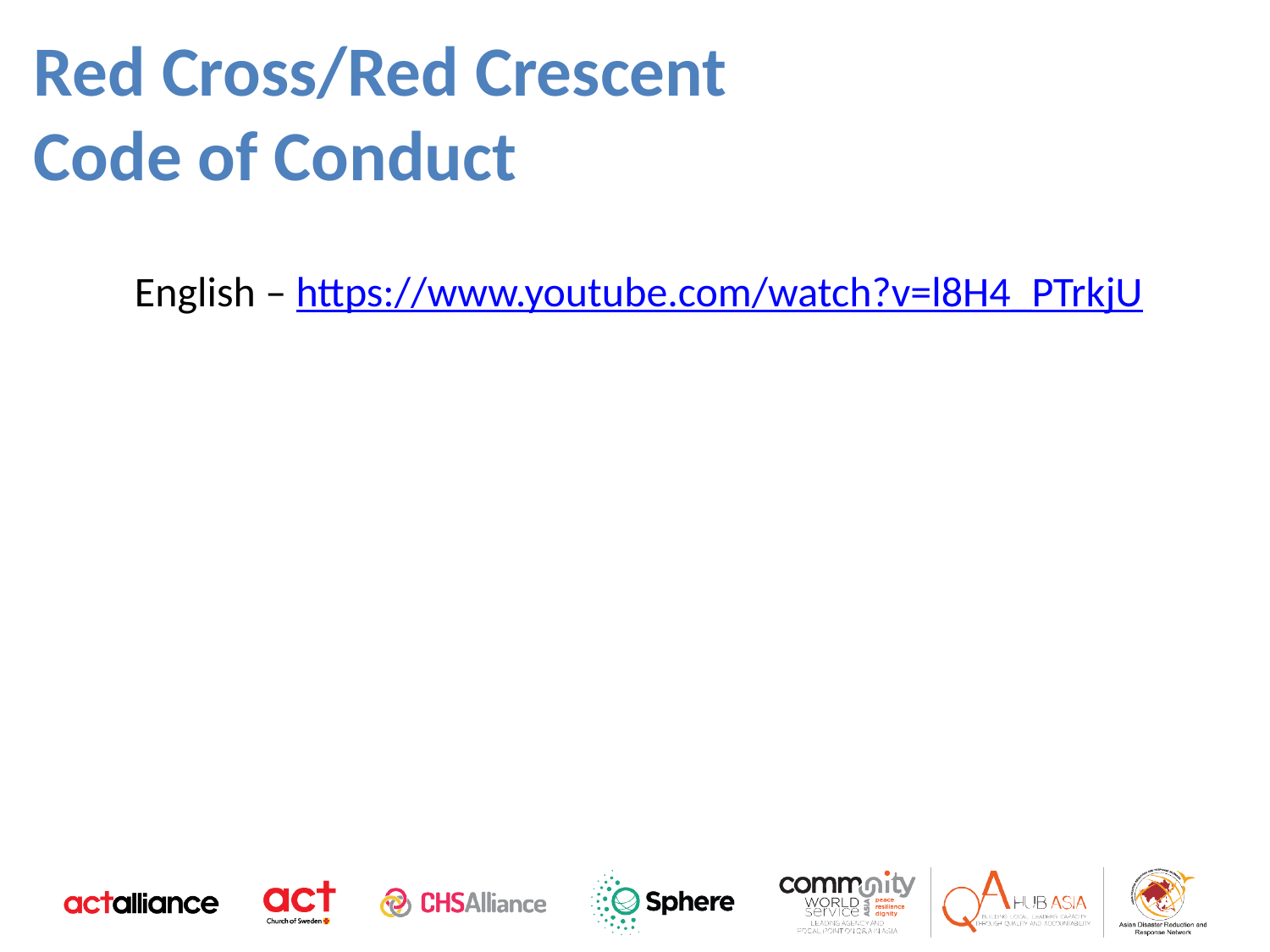

Red Cross/Red Crescent
Code of Conduct

English – https://www.youtube.com/watch?v=l8H4_PTrkjU